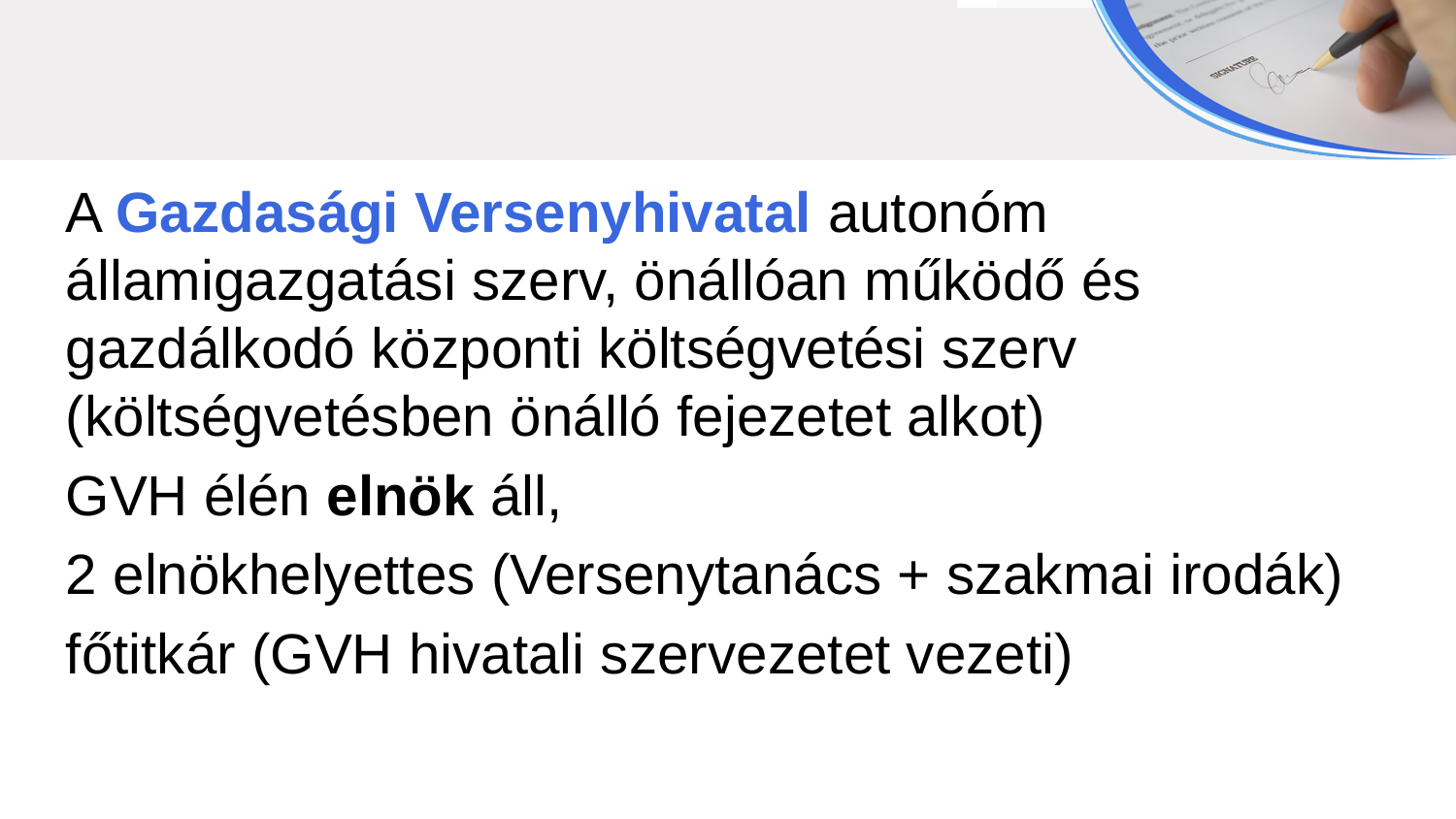

A Gazdasági Versenyhivatal autonóm
államigazgatási szerv, önállóan működő és
gazdálkodó központi költségvetési szerv
(költségvetésben önálló fejezetet alkot)
GVH élén elnök áll,
2 elnökhelyettes (Versenytanács + szakmai irodák)
főtitkár (GVH hivatali szervezetet vezeti)